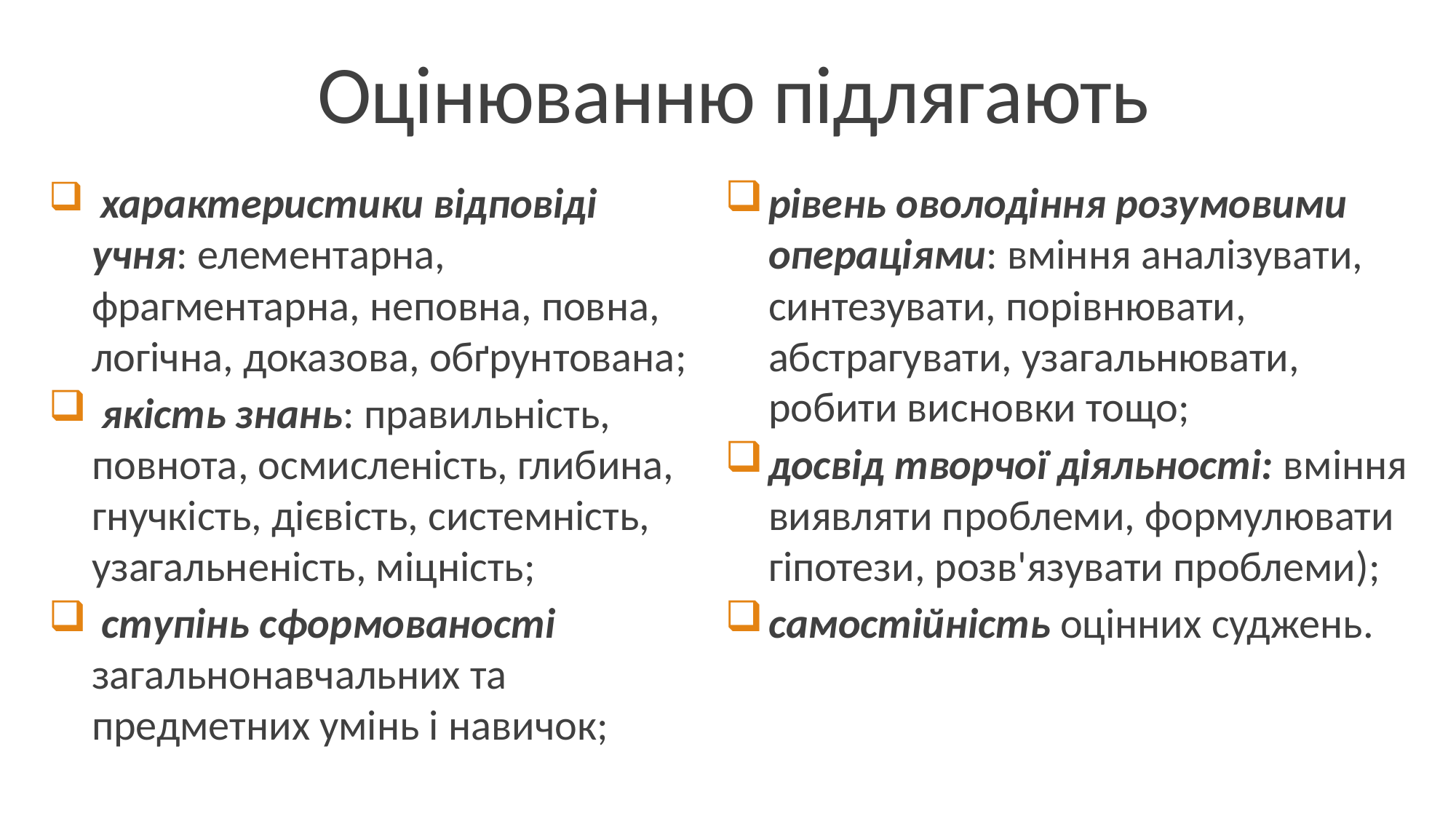

# Оцінюванню підлягають
 характеристики відповіді учня: елементарна, фрагментарна, неповна, повна, логічна, доказова, обґрунтована;
 якість знань: правильність, повнота, осмисленість, глибина, гнучкість, дієвість, системність, узагальненість, міцність;
 ступінь сформованості загальнонавчальних та предметних умінь і навичок;
рівень оволодіння розумовими операціями: вміння аналізувати, синтезувати, порівнювати, абстрагувати, узагальнювати, робити висновки тощо;
досвід творчої діяльності: вміння виявляти проблеми, формулювати гіпотези, розв'язувати проблеми);
самостійність оцінних суджень.
17